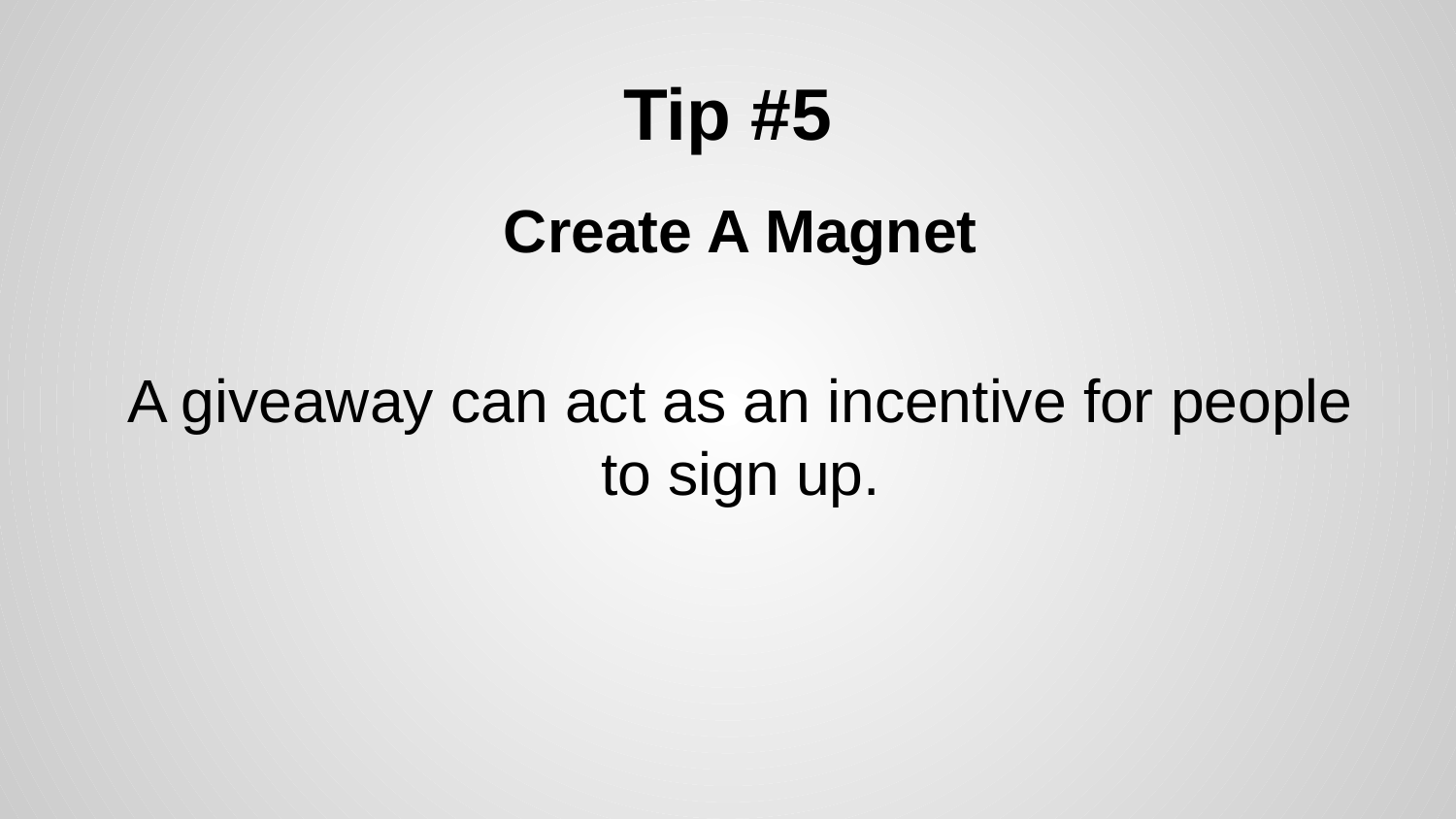

# Tip #5
Create A Magnet

A giveaway can act as an incentive for people to sign up.